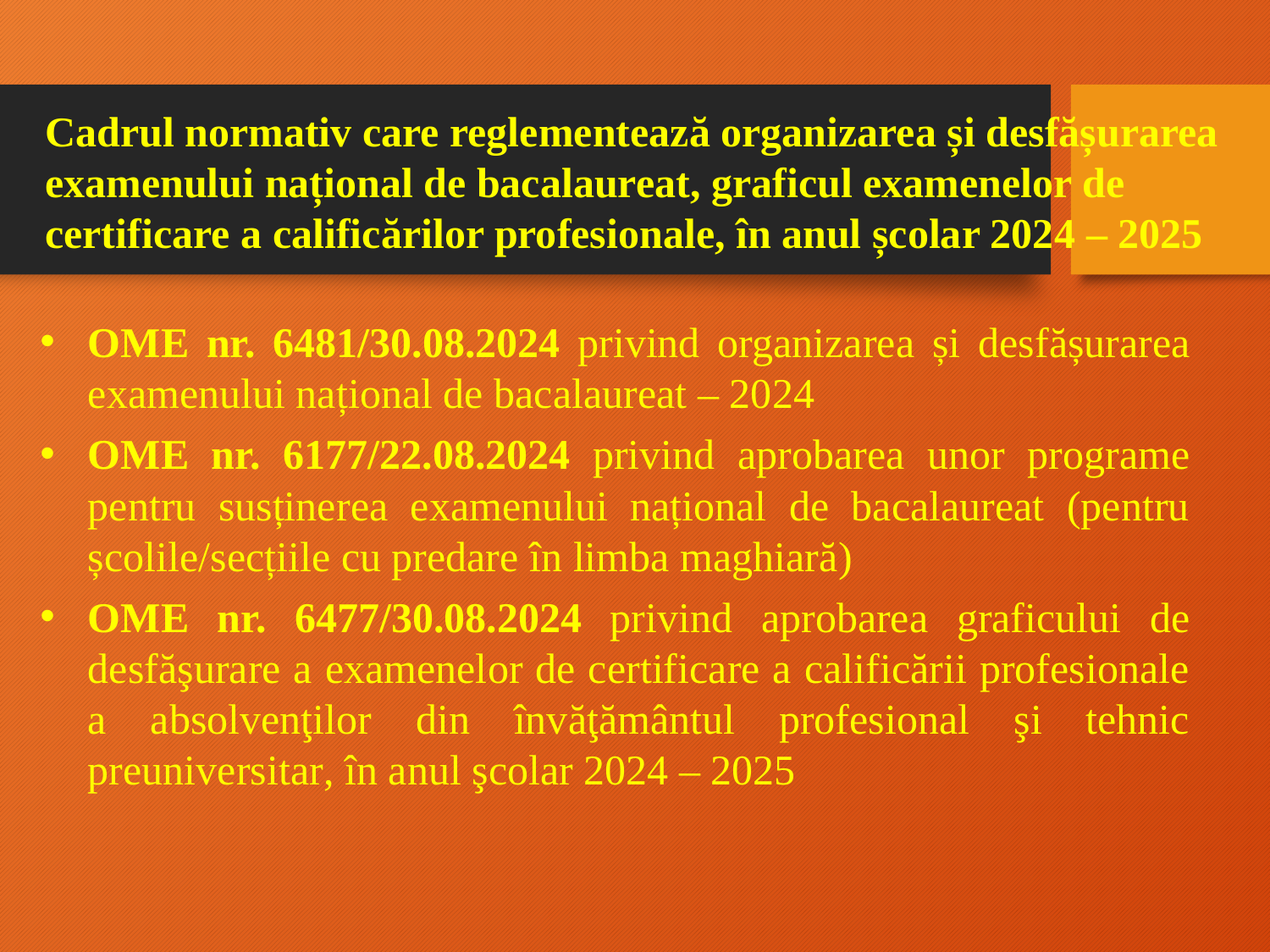

# Cadrul normativ care reglementează organizarea și desfășurarea examenului național de bacalaureat, graficul examenelor de certificare a calificărilor profesionale, în anul școlar 2024 – 2025
OME nr. 6481/30.08.2024 privind organizarea și desfășurarea examenului național de bacalaureat – 2024
OME nr. 6177/22.08.2024 privind aprobarea unor programe pentru susținerea examenului național de bacalaureat (pentru școlile/secțiile cu predare în limba maghiară)
OME nr. 6477/30.08.2024 privind aprobarea graficului de desfăşurare a examenelor de certificare a calificării profesionale a absolvenţilor din învăţământul profesional şi tehnic preuniversitar, în anul şcolar 2024 – 2025